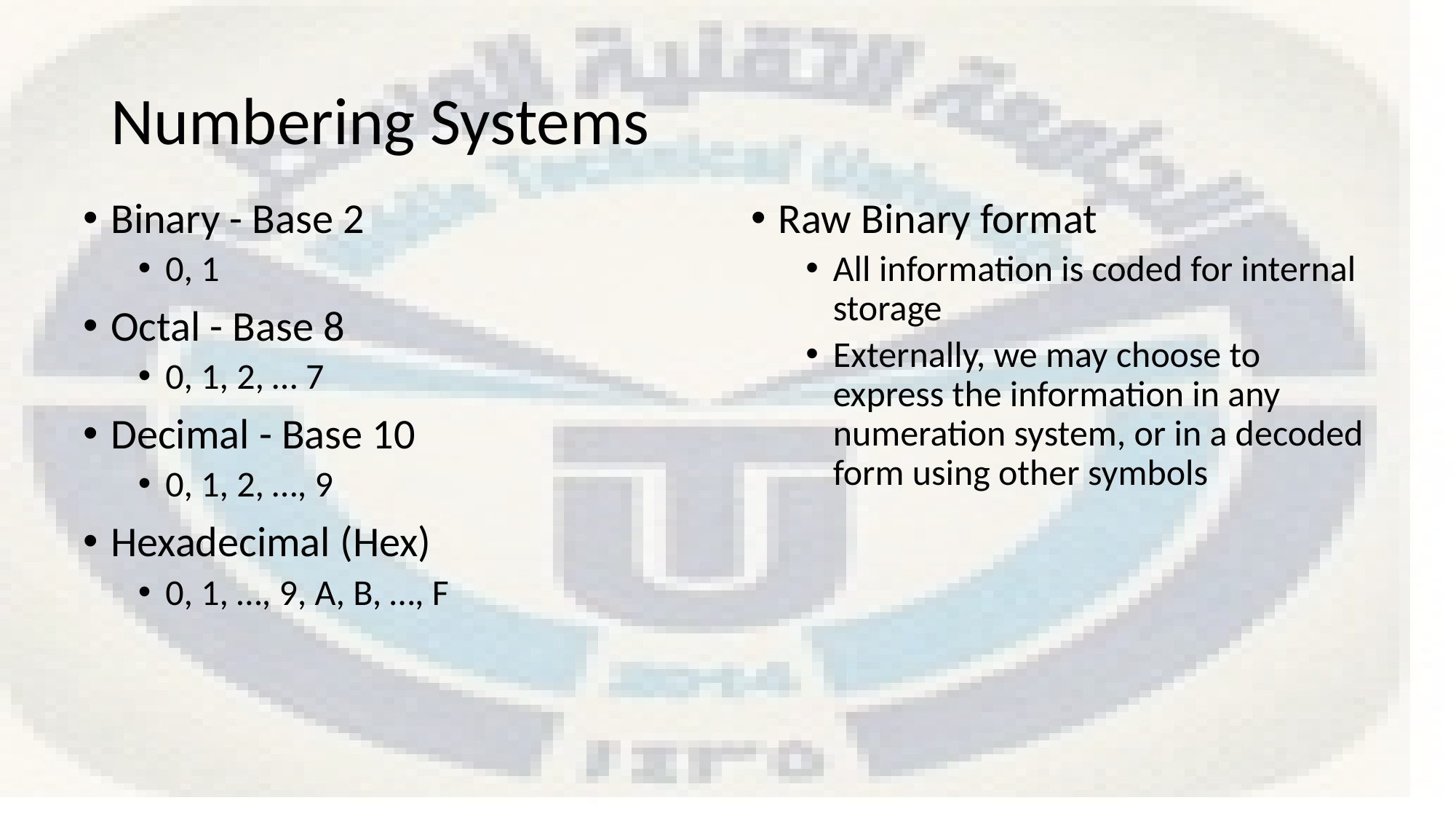

# Numbering Systems
Binary - Base 2
0, 1
Octal - Base 8
0, 1, 2, … 7
Decimal - Base 10
0, 1, 2, …, 9
Hexadecimal (Hex)
0, 1, …, 9, A, B, …, F
Raw Binary format
All information is coded for internal storage
Externally, we may choose to express the information in any numeration system, or in a decoded form using other symbols